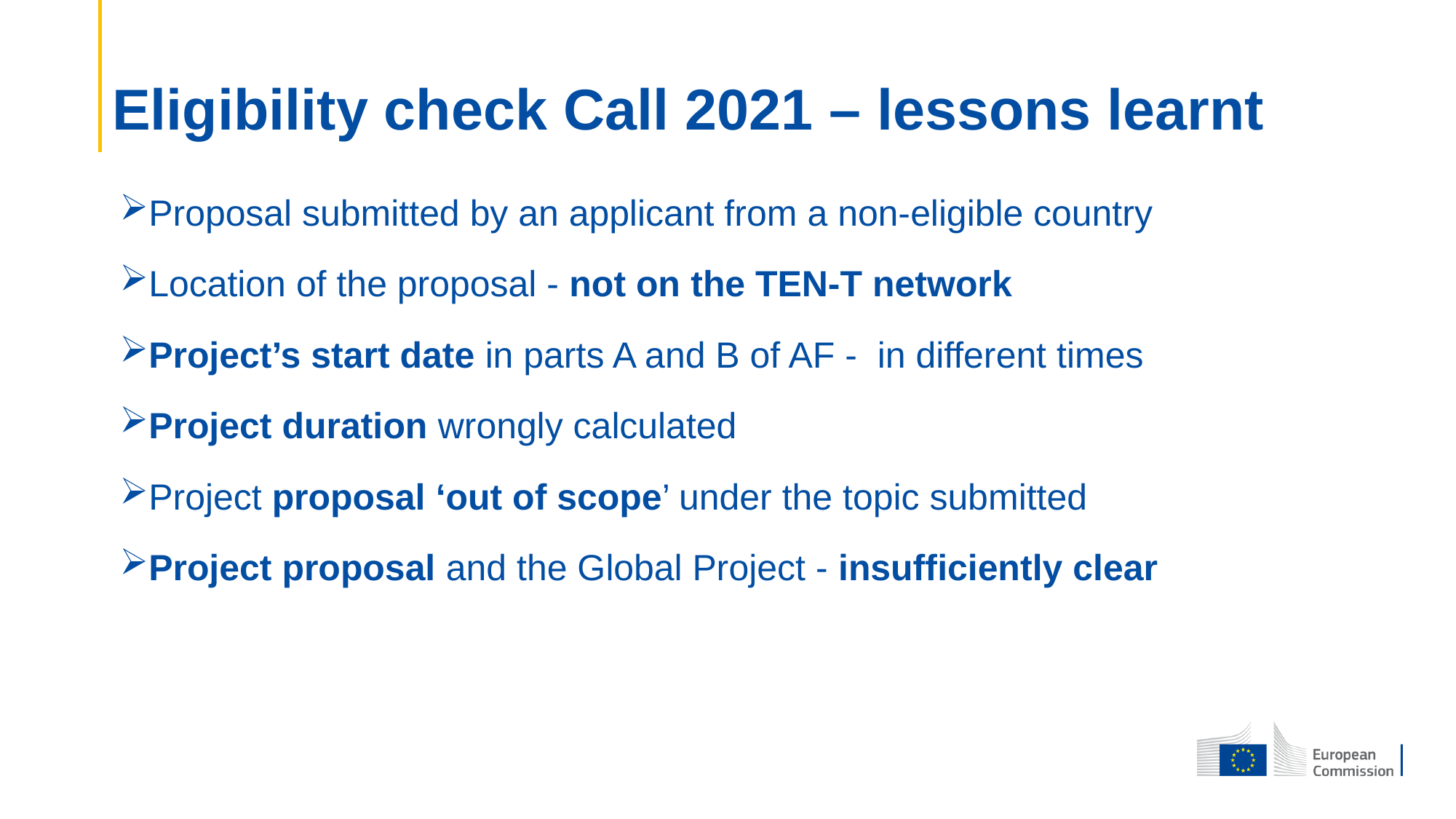

# Eligibility check Call 2021 – lessons learnt
Proposal submitted by an applicant from a non-eligible country
Location of the proposal - not on the TEN-T network
Project’s start date in parts A and B of AF -  in different times
Project duration wrongly calculated
Project proposal ‘out of scope’ under the topic submitted
Project proposal and the Global Project - insufficiently clear